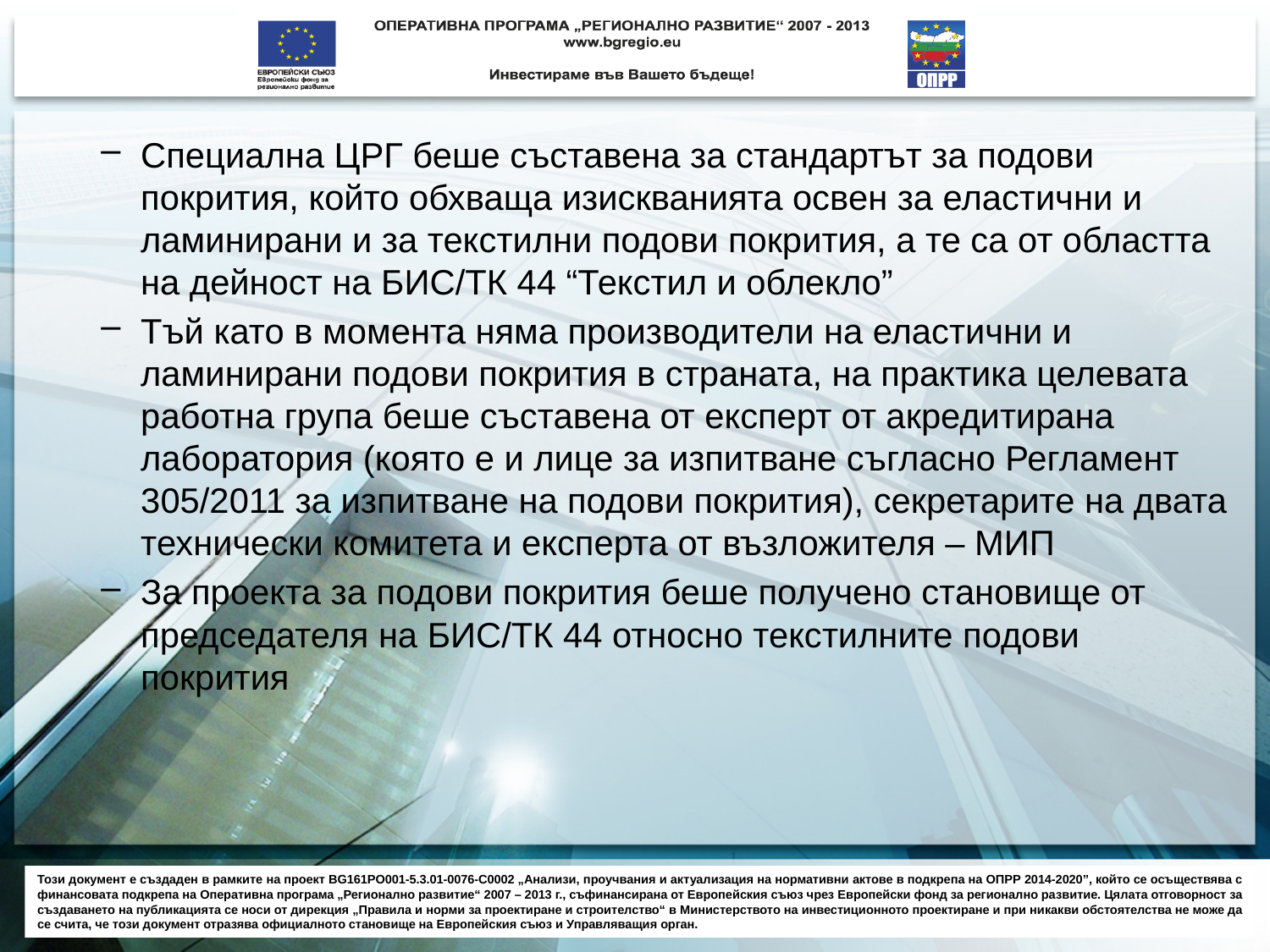

Специална ЦРГ беше съставена за стандартът за подови покрития, който обхваща изискванията освен за еластични и ламинирани и за текстилни подови покрития, а те са от областта на дейност на БИС/ТК 44 “Текстил и облекло”
Тъй като в момента няма производители на еластични и ламинирани подови покрития в страната, на практика целевата работна група беше съставена от експерт от акредитирана лаборатория (която е и лице за изпитване съгласно Регламент 305/2011 за изпитване на подови покрития), секретарите на двата технически комитета и експерта от възложителя – МИП
За проекта за подови покрития беше получено становище от председателя на БИС/ТК 44 относно текстилните подови покрития